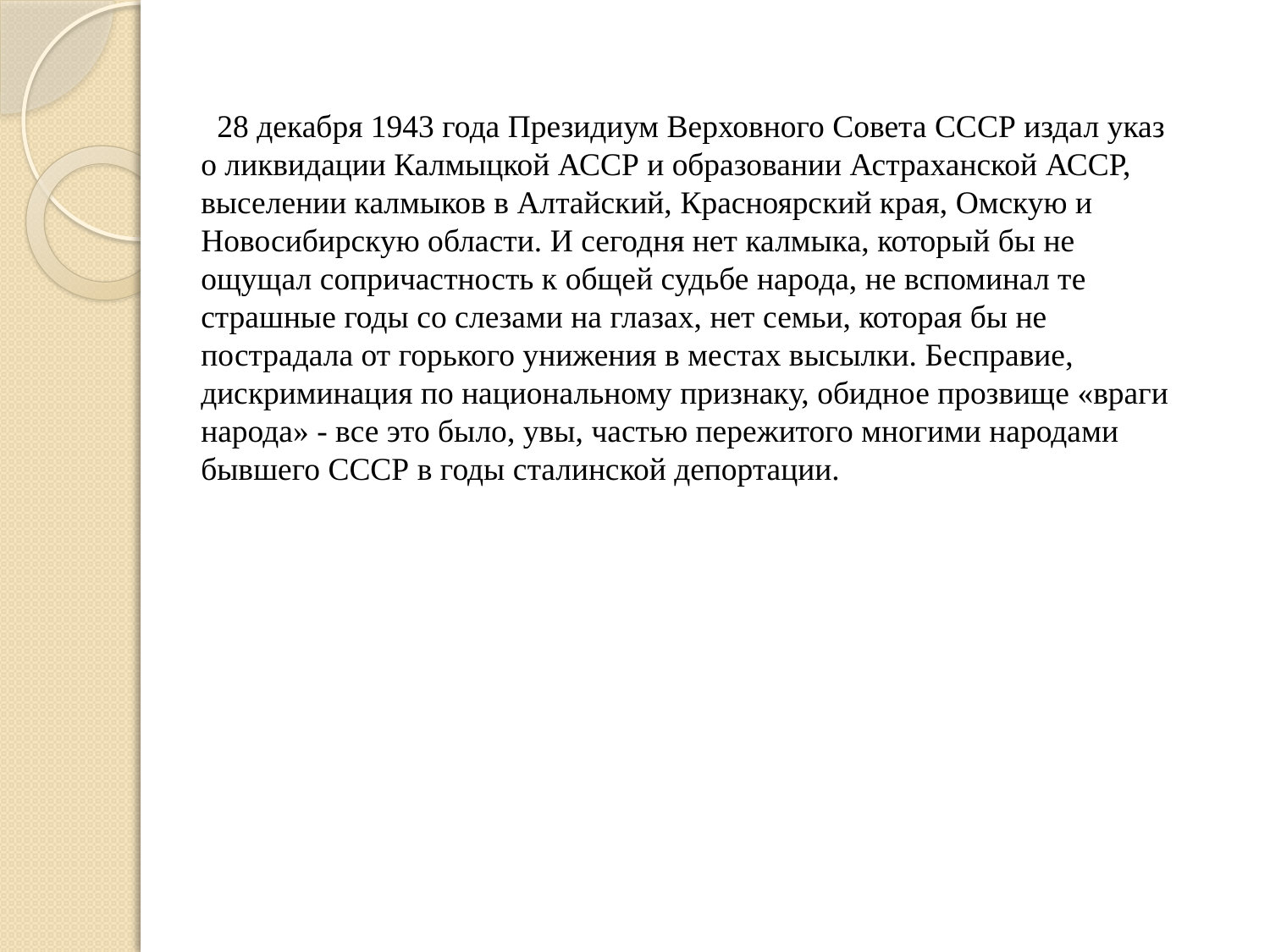

28 декабря 1943 года Президиум Верховного Совета СССР издал указ о ликвидации Калмыцкой АССР и образовании Астраханской АССР, выселении калмыков в Алтайский, Красноярский края, Омскую и Новосибирскую области. И сегодня нет калмыка, который бы не ощущал сопричастность к общей судьбе народа, не вспоминал те страшные годы со слезами на глазах, нет семьи, которая бы не пострадала от горького унижения в местах высылки. Бесправие, дискриминация по национальному признаку, обидное прозвище «враги народа» - все это было, увы, частью пережитого многими народами бывшего СССР в годы сталинской депортации.